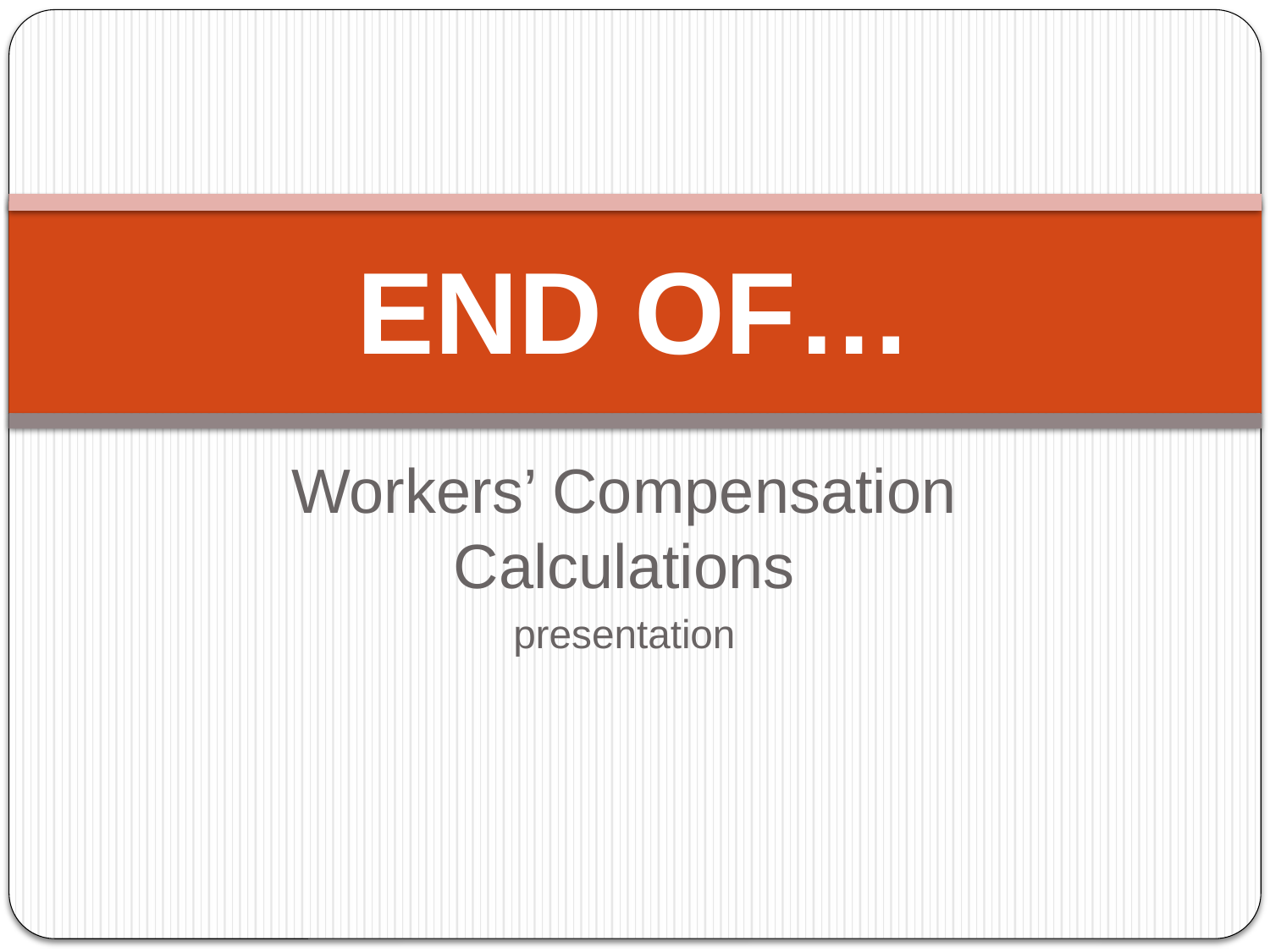

# END OF…
Workers’ Compensation Calculations
presentation